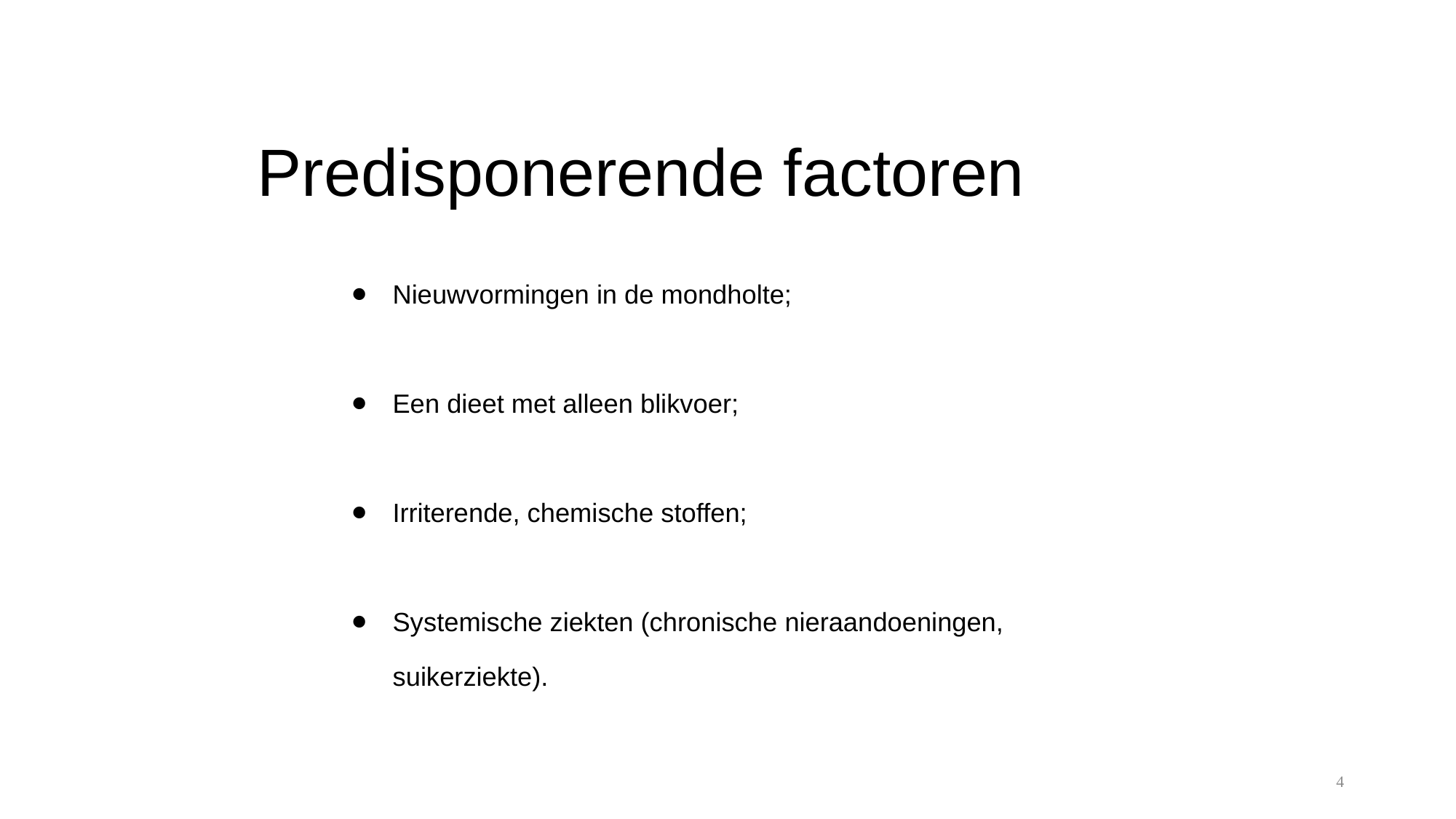

# Predisponerende factoren

Nieuwvormingen in de mondholte;

Een dieet met alleen blikvoer;

Irriterende, chemische stoffen;

Systemische ziekten (chronische nieraandoeningen, suikerziekte).
4